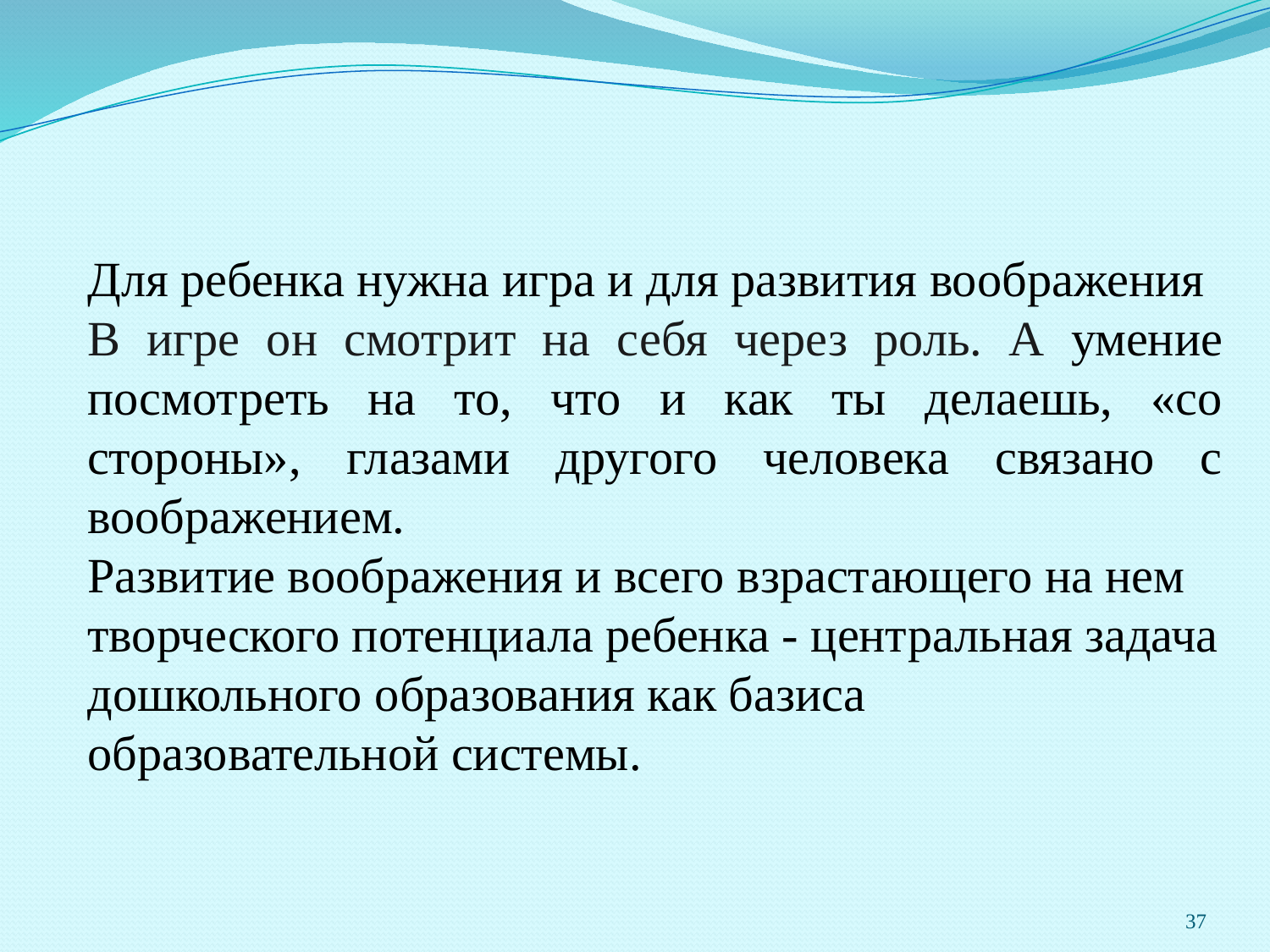

Для ребенка нужна игра и для развития воображения
В игре он смотрит на себя через роль. А умение посмотреть на то, что и как ты делаешь, «со стороны», глазами другого человека связано с воображением.
Развитие воображения и всего взрастающего на нем творческого потенциала ребенка - центральная задача дошкольного образования как базиса образовательной системы.
37